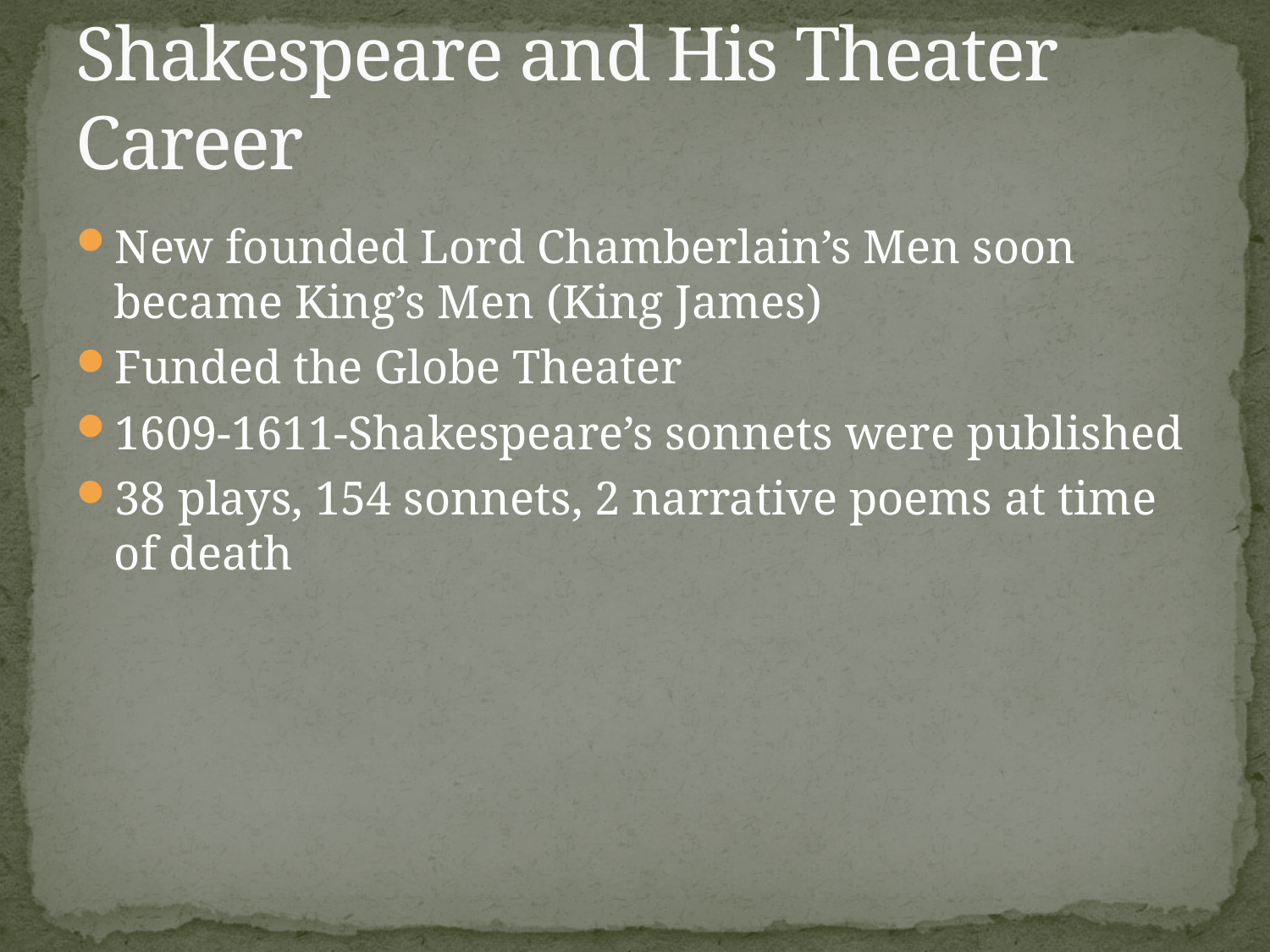

# Shakespeare and His Theater Career
New founded Lord Chamberlain’s Men soon became King’s Men (King James)
Funded the Globe Theater
1609-1611-Shakespeare’s sonnets were published
38 plays, 154 sonnets, 2 narrative poems at time of death